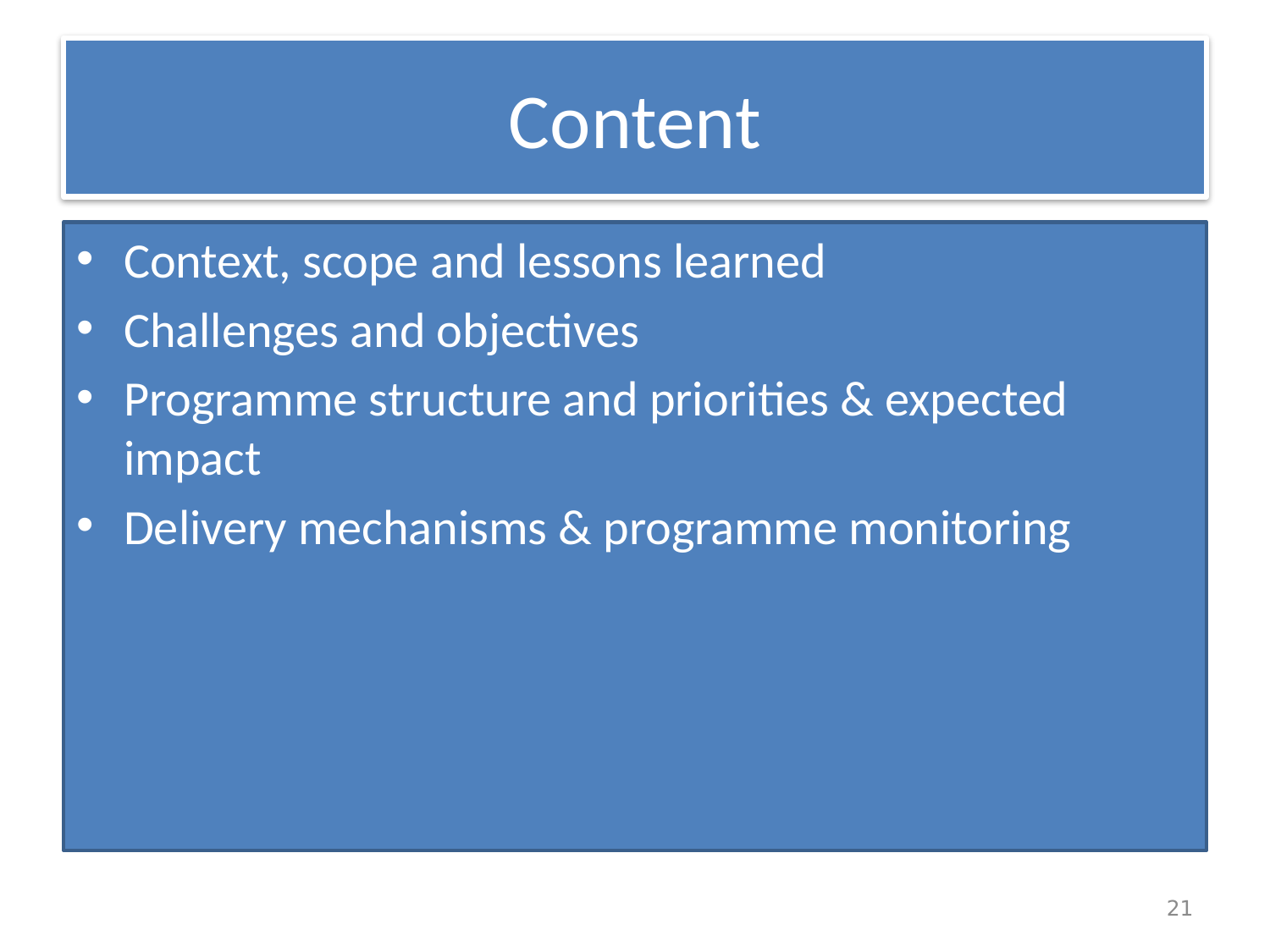

# Content
Context, scope and lessons learned
Challenges and objectives
Programme structure and priorities & expected impact
Delivery mechanisms & programme monitoring

21